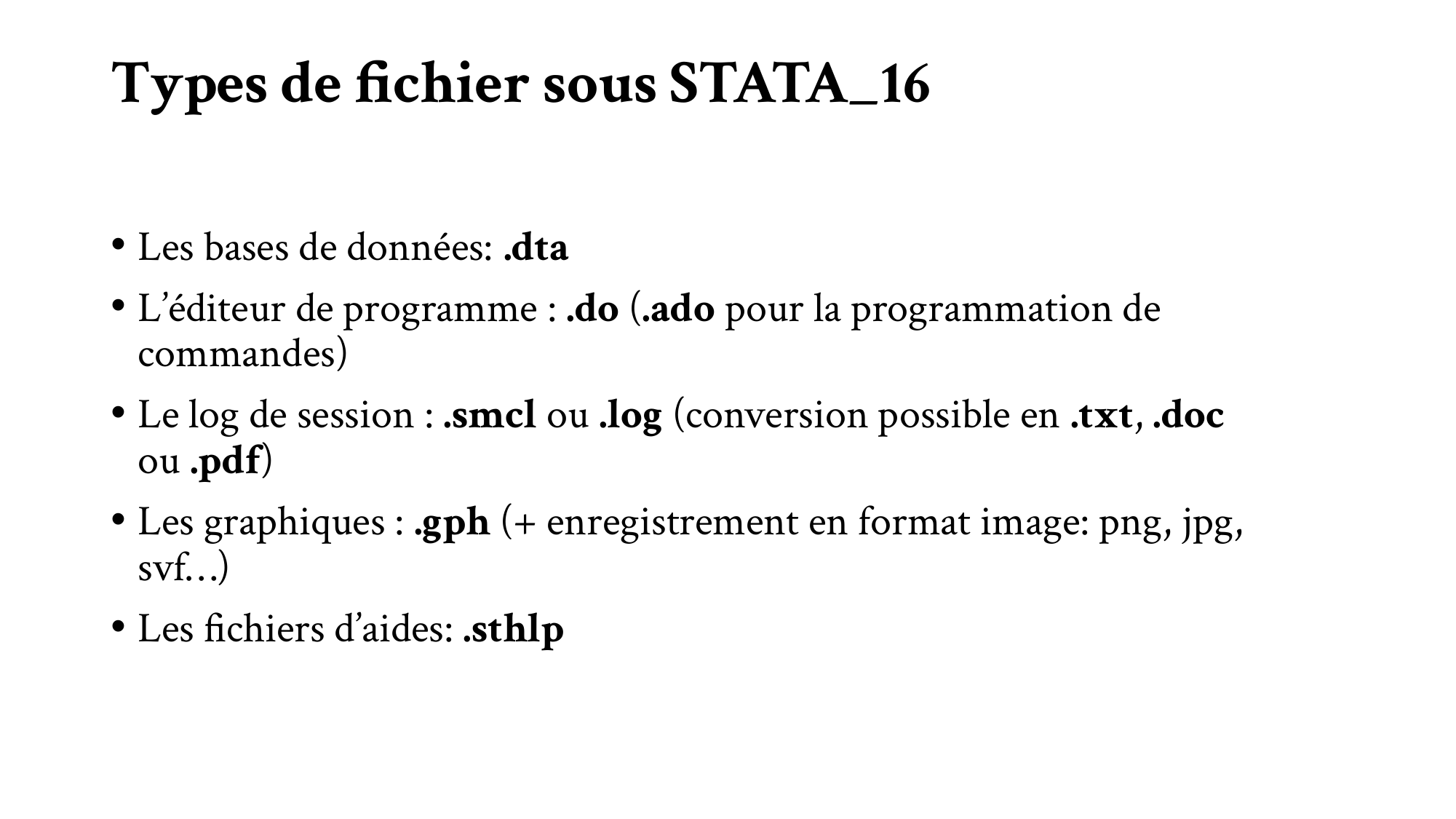

# Types de fichier sous STATA_16
Les bases de données: .dta
L’éditeur de programme : .do (.ado pour la programmation de commandes)
Le log de session : .smcl ou .log (conversion possible en .txt, .doc ou .pdf)
Les graphiques : .gph (+ enregistrement en format image: png, jpg, svf…)
Les fichiers d’aides: .sthlp